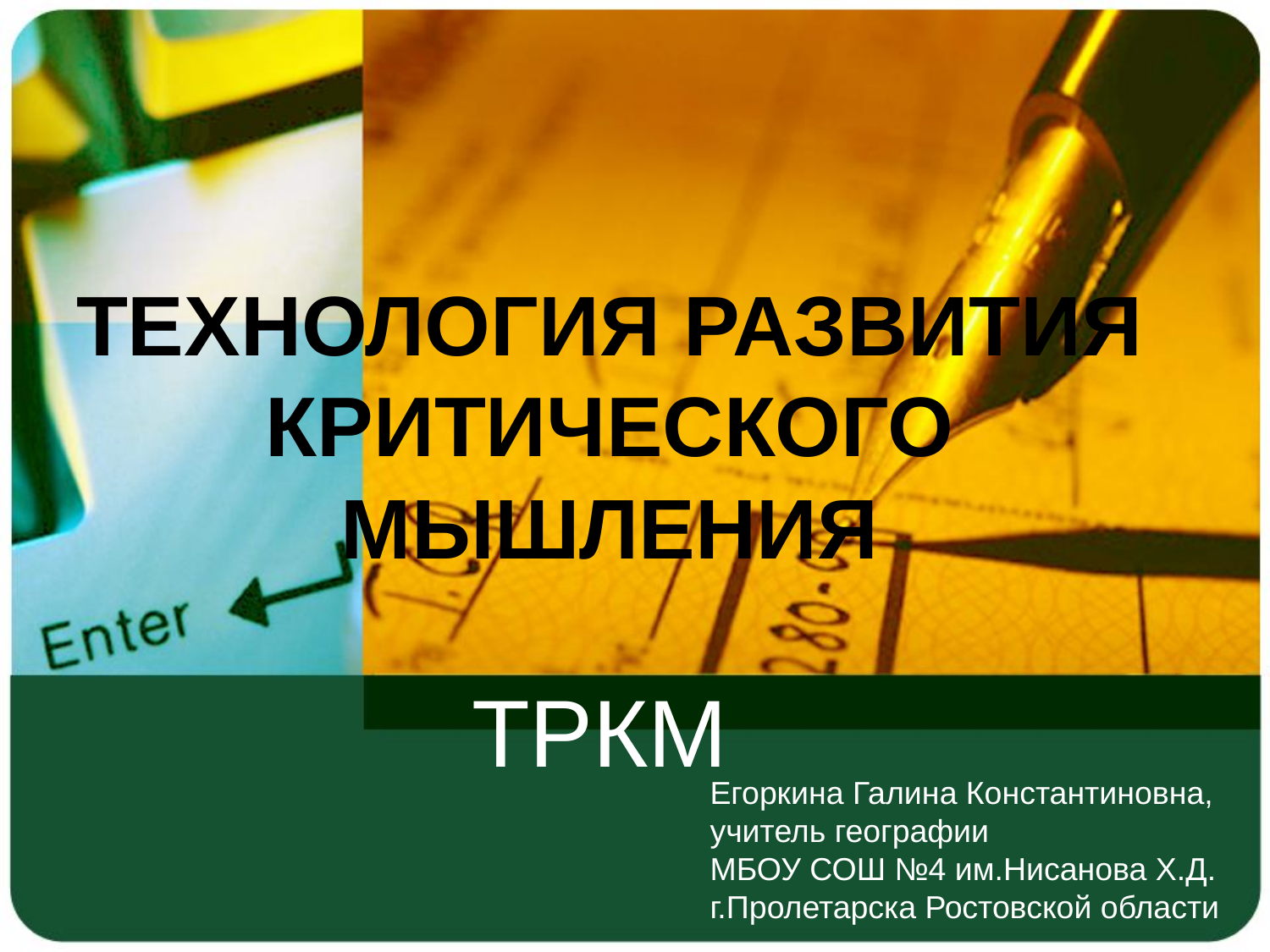

# ТЕХНОЛОГИЯ РАЗВИТИЯ КРИТИЧЕСКОГО МЫШЛЕНИЯ
ТРКМ
Егоркина Галина Константиновна,
учитель географии
МБОУ СОШ №4 им.Нисанова Х.Д.
г.Пролетарска Ростовской области